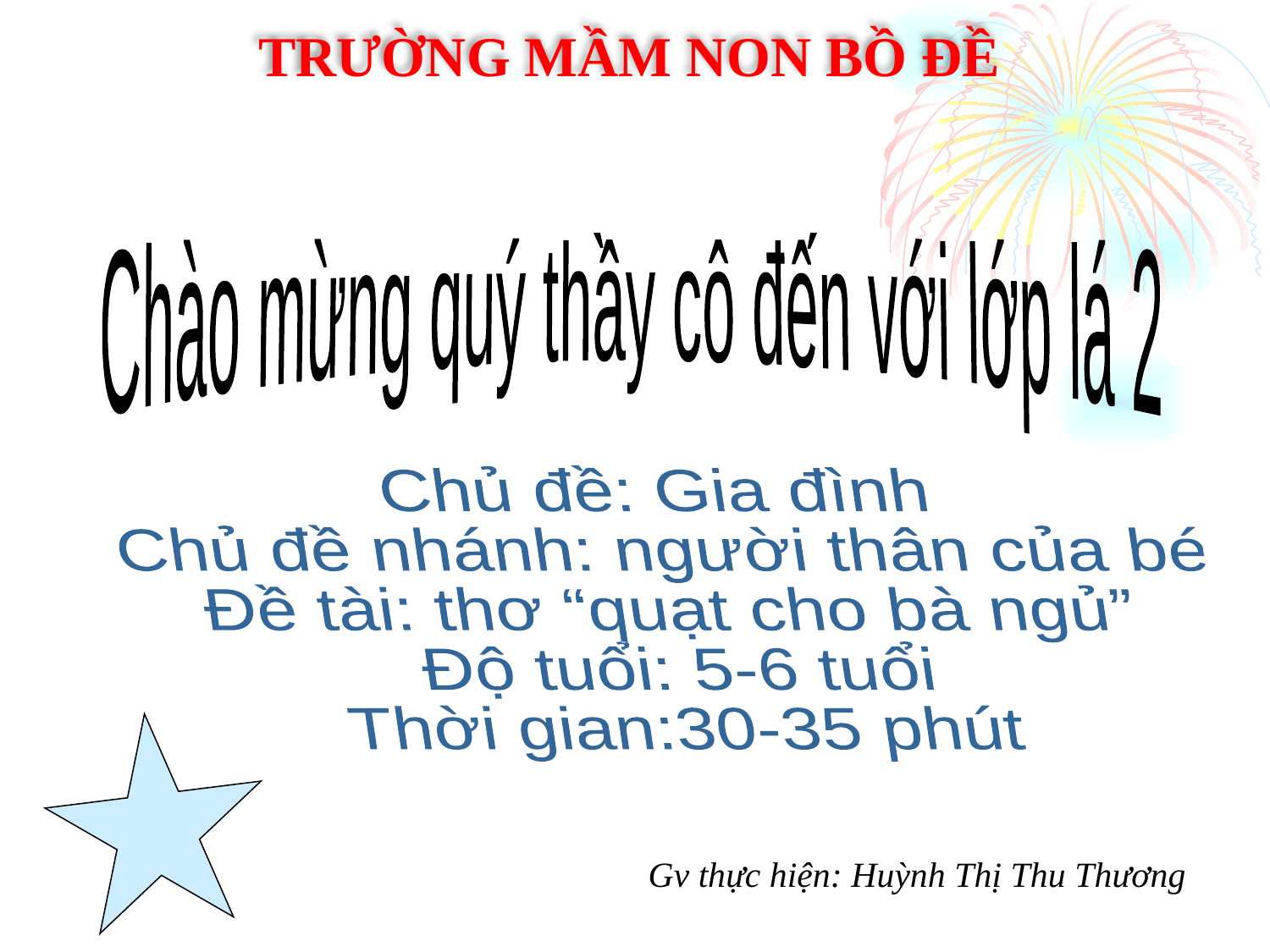

TRƯỜNG MẦM NON BỒ ĐỀ
Chào mừng quý thầy cô đến với lớp lá 2
Chủ đề: Gia đình
Chủ đề nhánh: người thân của bé
Đề tài: thơ “quạt cho bà ngủ”
Độ tuổi: 5-6 tuổi
Thời gian:30-35 phút

Gv thực hiện: Huỳnh Thị Thu Thương